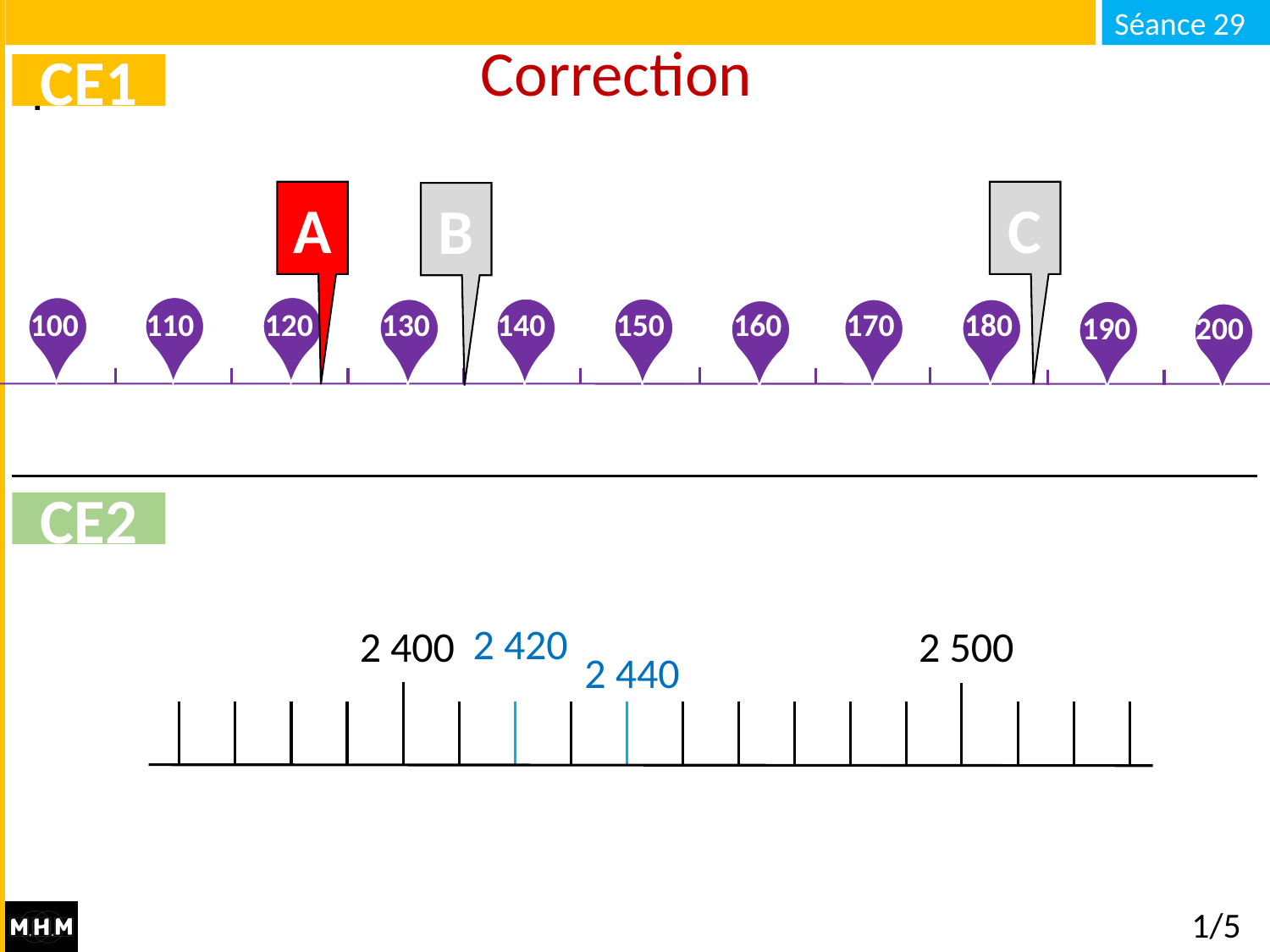

# Correction
CE1
A
C
B

160
180
100
120
130
150

170
110
140

190
200

CE2
2 420
2 400
2 500
2 440
1/5